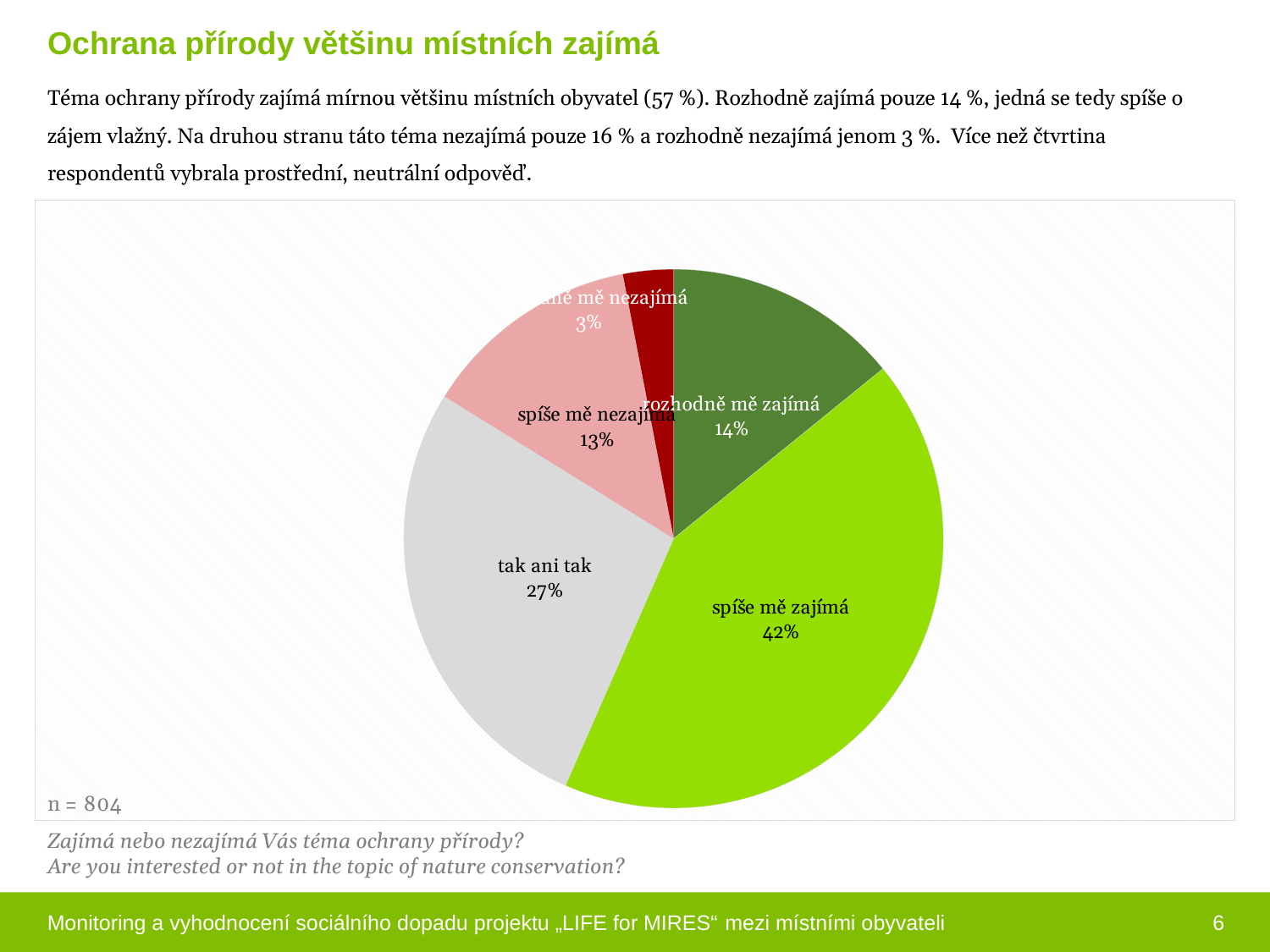

Ochrana přírody většinu místních zajímá
Téma ochrany přírody zajímá mírnou většinu místních obyvatel (57 %). Rozhodně zajímá pouze 14 %, jedná se tedy spíše o zájem vlažný. Na druhou stranu táto téma nezajímá pouze 16 % a rozhodně nezajímá jenom 3 %.  Více než čtvrtina respondentů vybrala prostřední, neutrální odpověď.

### Chart

| Category | Řada 1 |
|---|---|
| rozhodně mě zajímá | 14.0 |
| spíše mě zajímá | 42.0 |
| tak ani tak | 27.0 |
| spíše mě nezajímá | 13.0 |
| rozhodně mě nezajímá | 3.0 |
Zajímá nebo nezajímá Vás téma ochrany přírody?
Are you interested or not in the topic of nature conservation?

Monitoring a vyhodnocení sociálního dopadu projektu „LIFE for MIRES“ mezi místními obyvateli
6